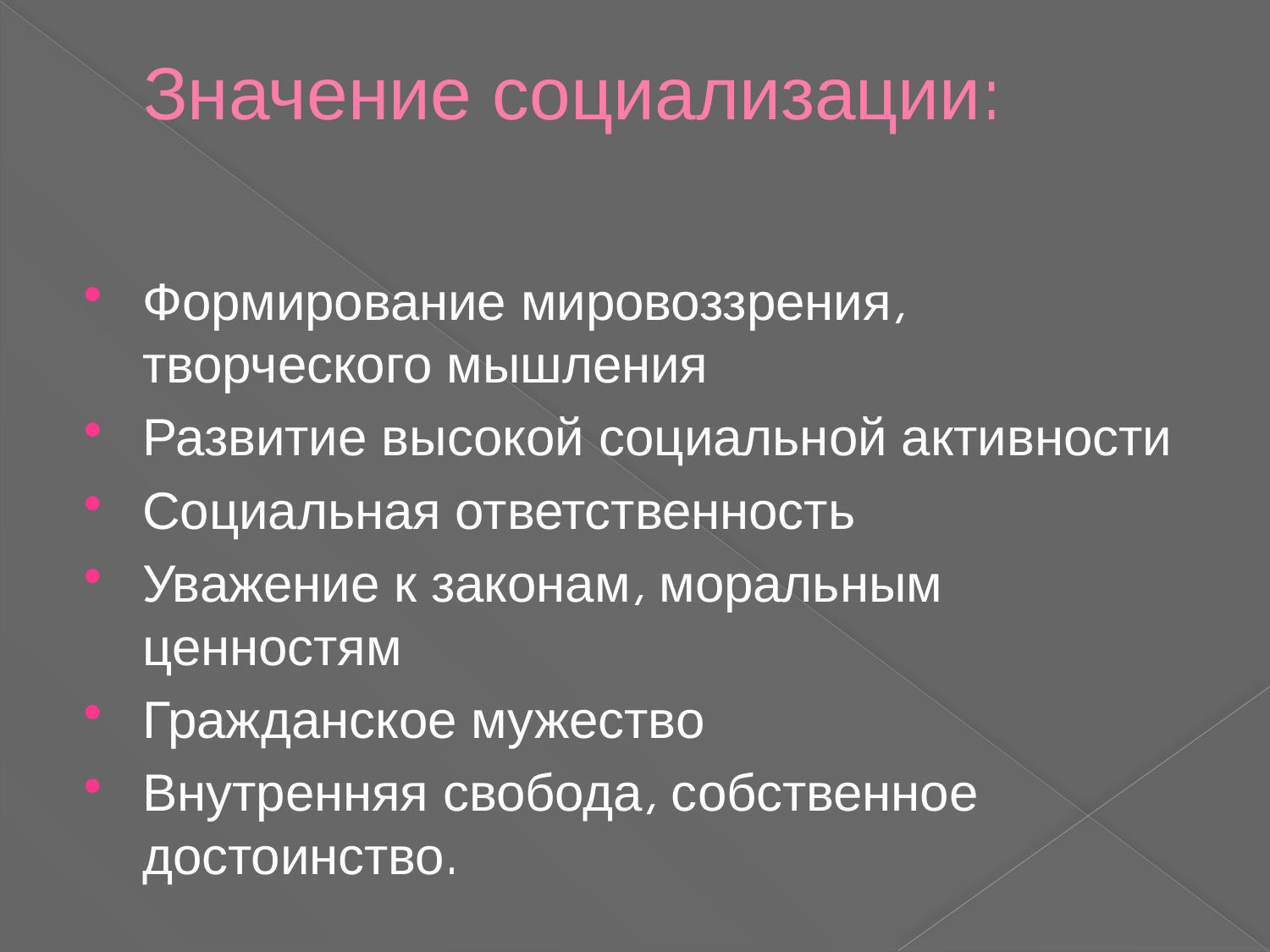

# Значение социализации:
Формирование мировоззрения, творческого мышления
Развитие высокой социальной активности
Социальная ответственность
Уважение к законам, моральным ценностям
Гражданское мужество
Внутренняя свобода, собственное достоинство.